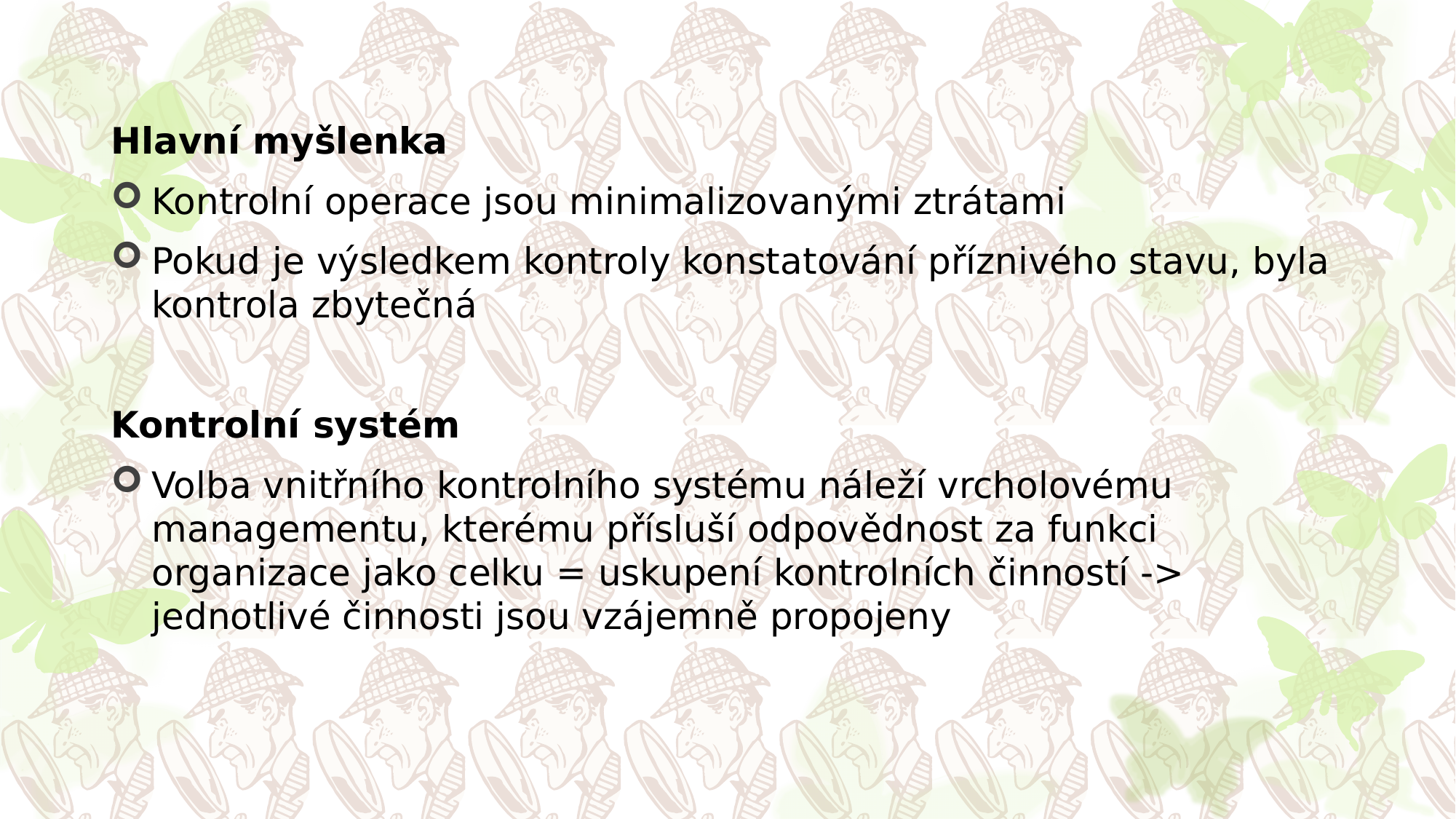

Hlavní myšlenka
Kontrolní operace jsou minimalizovanými ztrátami
Pokud je výsledkem kontroly konstatování příznivého stavu, byla kontrola zbytečná

Kontrolní systém
Volba vnitřního kontrolního systému náleží vrcholovému managementu, kterému přísluší odpovědnost za funkci organizace jako celku = uskupení kontrolních činností -> jednotlivé činnosti jsou vzájemně propojeny